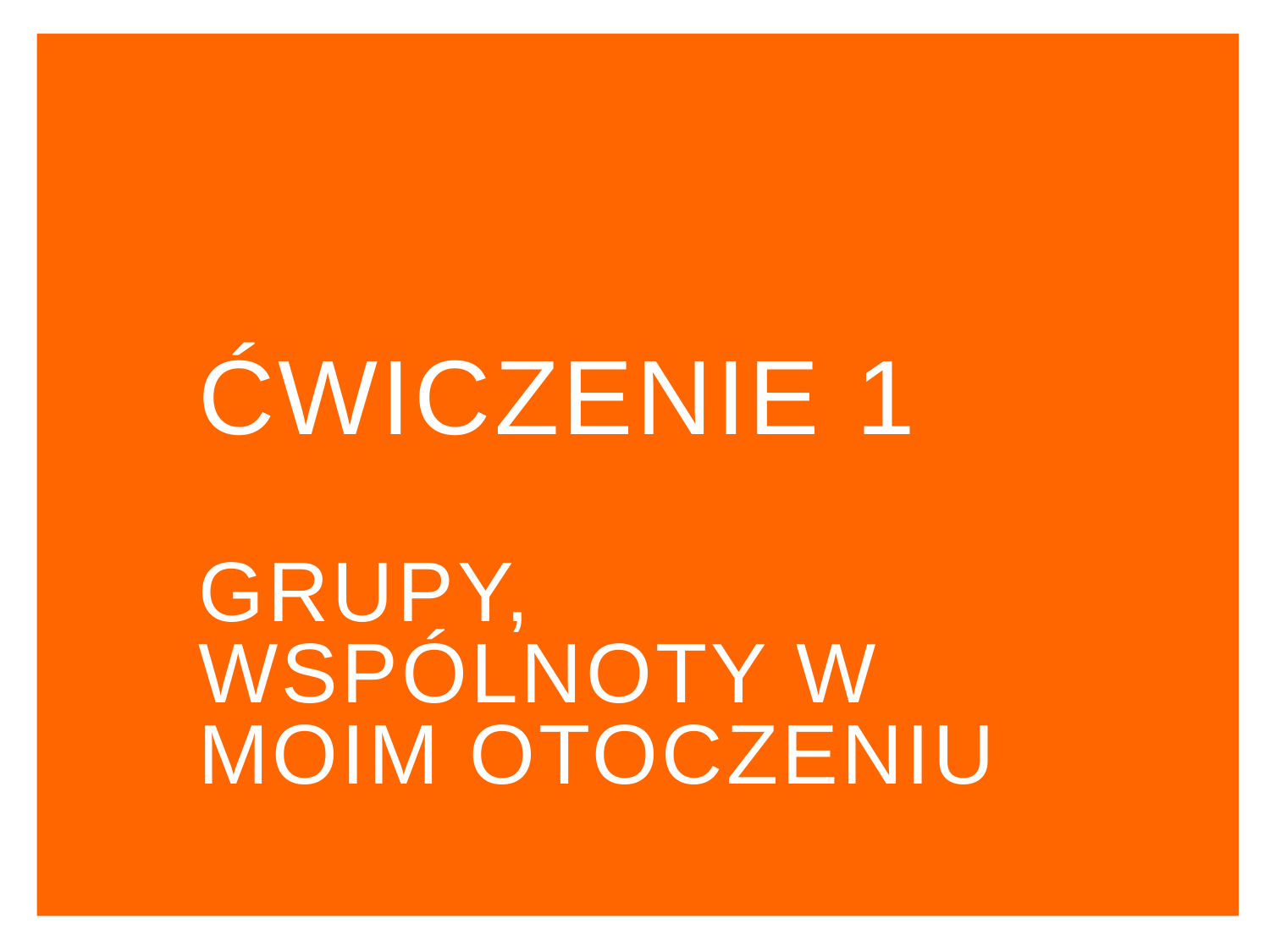

# Ćwiczenie 1 grupy, wspólnoty w moim otoczeniu